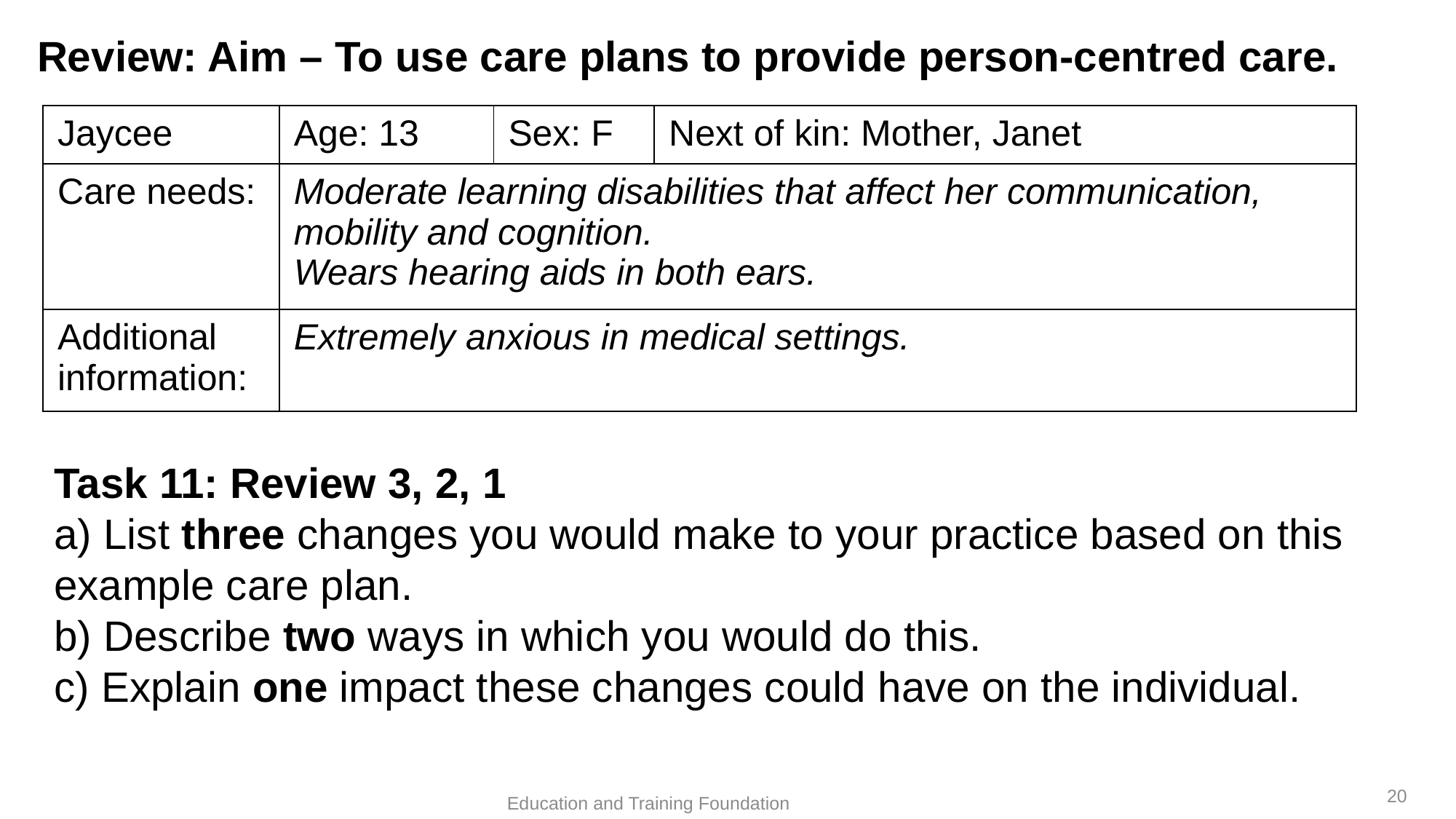

# Review: Aim – To use care plans to provide person-centred care.

| Jaycee | Age: 13 | Sex: F | Next of kin: Mother, Janet |
| --- | --- | --- | --- |
| Care needs: | Moderate learning disabilities that affect her communication, mobility and cognition. Wears hearing aids in both ears. |  |  |
| Additional information: | Extremely anxious in medical settings. |  |  |

Task 11: Review 3, 2, 1
a) List three changes you would make to your practice based on this example care plan.
b) Describe two ways in which you would do this.
c) Explain one impact these changes could have on the individual.

20
Education and Training Foundation